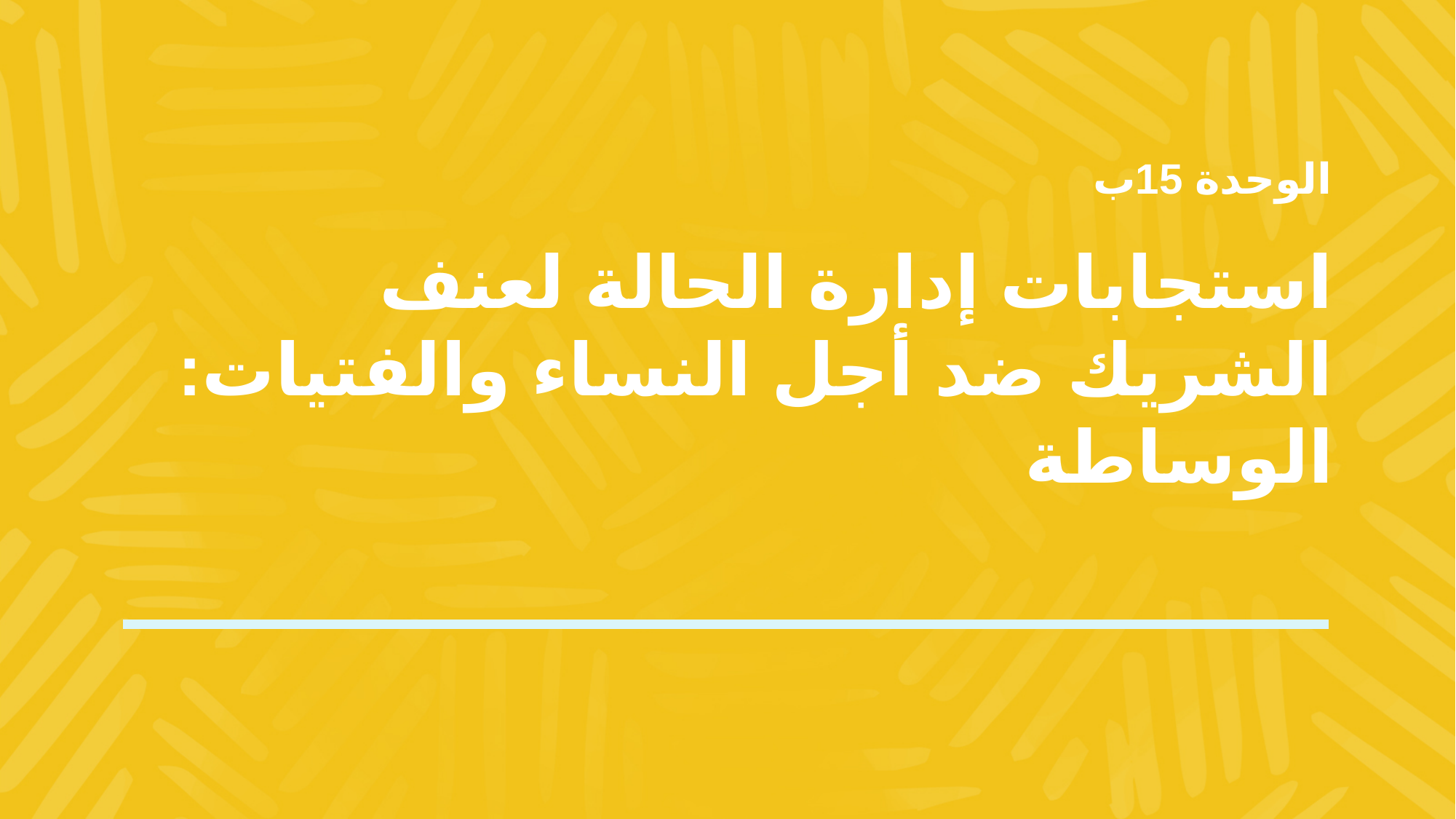

الوحدة 15ب
# استجابات إدارة الحالة لعنف الشريك ضد أجل النساء والفتيات: الوساطة